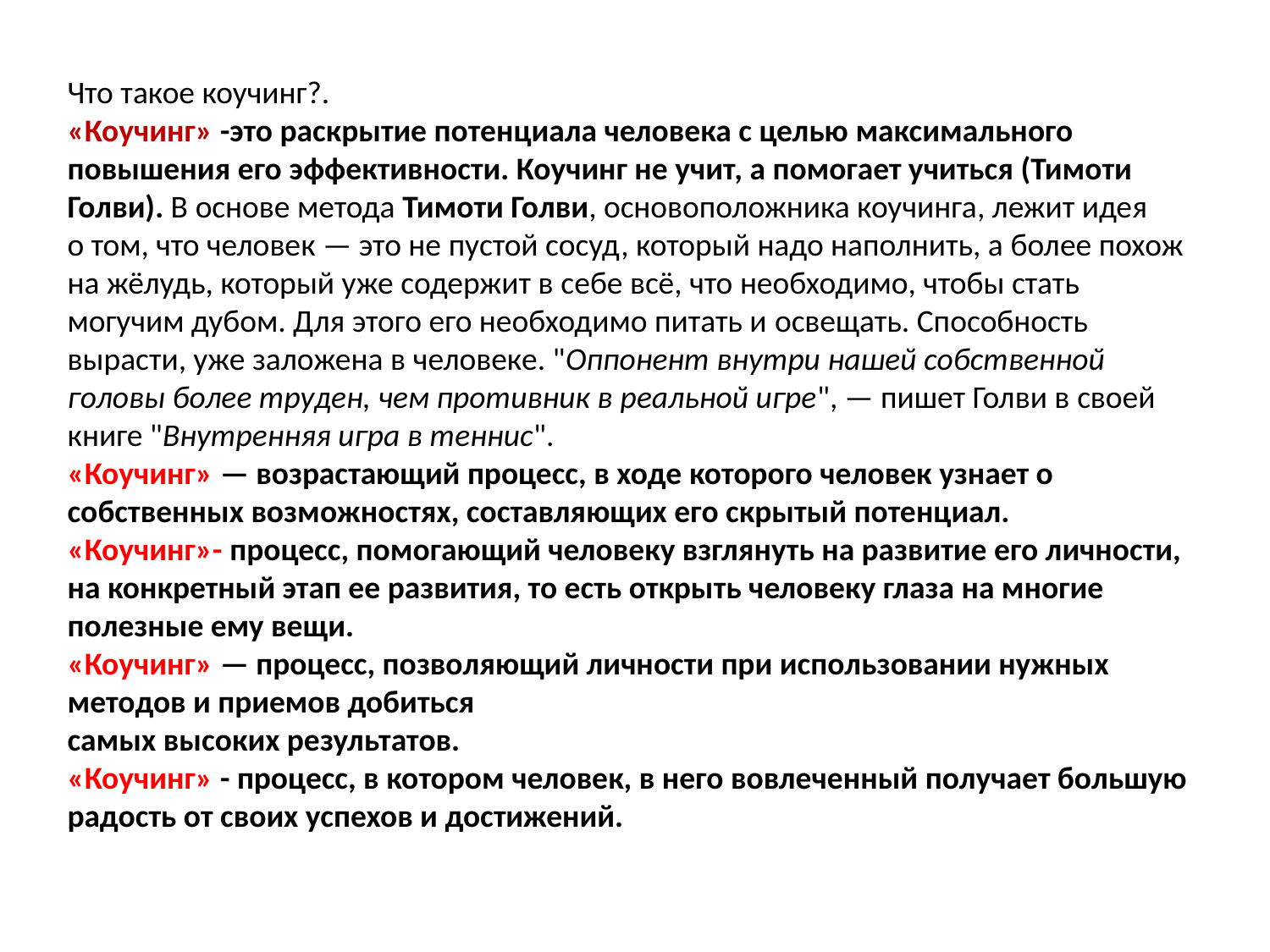

Что такое коучинг?.
«Коучинг» -это раскрытие потенциала человека с целью максимального повышения его эффективности. Коучинг не учит, а помогает учиться (Тимоти Голви). В основе метода Тимоти Голви, основоположника коучинга, лежит идея о том, что человек — это не пустой сосуд, который надо наполнить, а более похож на жёлудь, который уже содержит в себе всё, что необходимо, чтобы стать могучим дубом. Для этого его необходимо питать и освещать. Способность вырасти, уже заложена в человеке. "Оппонент внутри нашей собственной головы более труден, чем противник в реальной игре", — пишет Голви в своей книге "Внутренняя игра в теннис".
«Коучинг» — возрастающий процесс, в ходе которого человек узнает о собственных возможностях, составляющих его скрытый потенциал.
«Коучинг»- процесс, помогающий человеку взглянуть на развитие его личности, на конкретный этап ее развития, то есть открыть человеку глаза на многие полезные ему вещи.
«Коучинг» — процесс, позволяющий личности при использовании нужных методов и приемов добиться
самых высоких результатов.
«Коучинг» - процесс, в котором человек, в него вовлеченный получает большую радость от своих успехов и достижений.